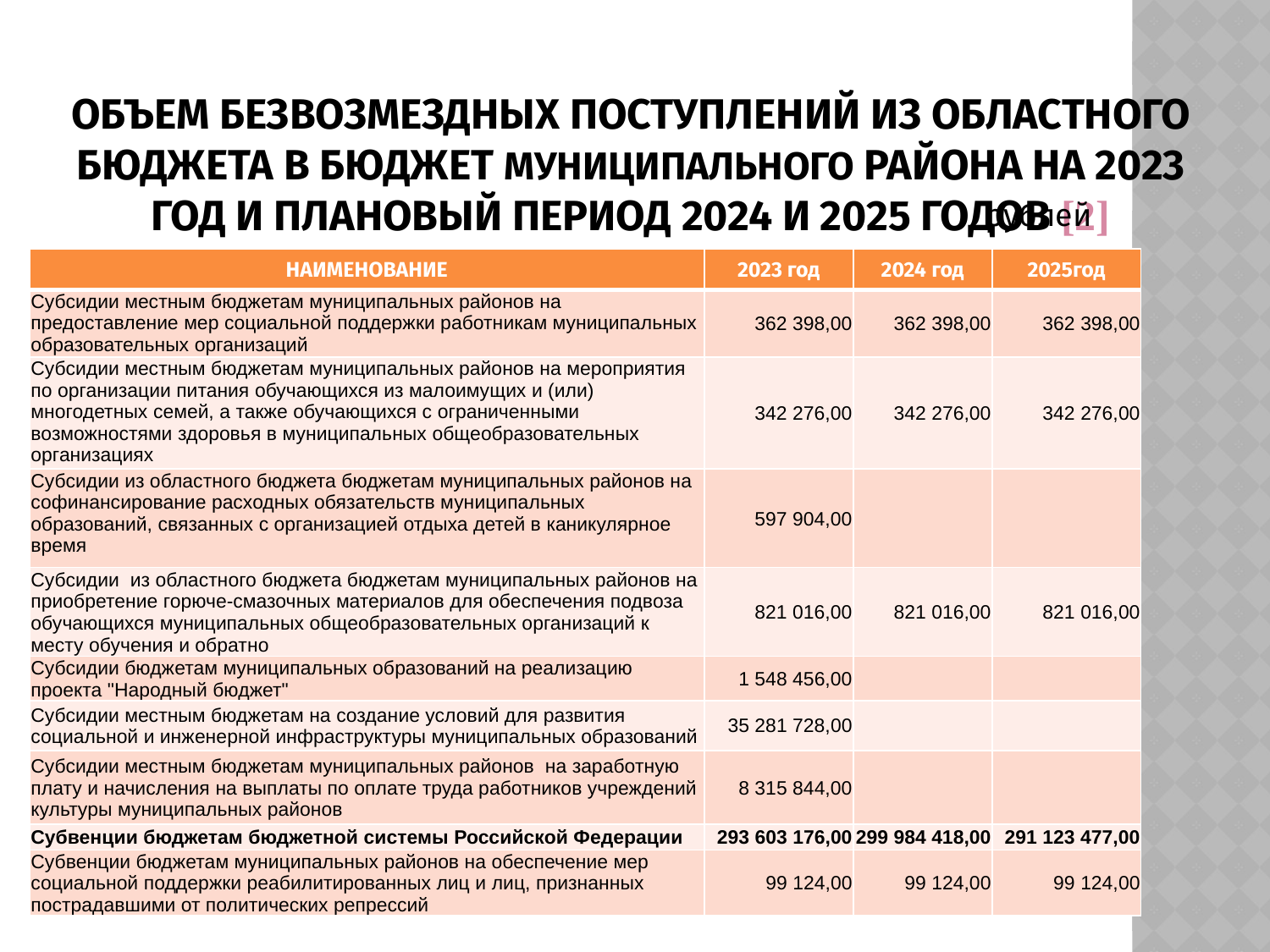

# ОБЪЕМ БЕЗВОЗМЕЗДНЫХ ПОСТУПЛЕНИЙ ИЗ ОБЛАСТНОГО БЮДЖЕТА В БЮДЖЕТ МУНИЦИПАЛЬНОГО РАЙОНА НА 2023 ГОД И ПЛАНОВЫЙ ПЕРИОД 2024 И 2025 ГОДОВ [2]
рублей
| НАИМЕНОВАНИЕ | 2023 год | 2024 год | 2025год |
| --- | --- | --- | --- |
| Субсидии местным бюджетам муниципальных районов на предоставление мер социальной поддержки работникам муниципальных образовательных организаций | 362 398,00 | 362 398,00 | 362 398,00 |
| Субсидии местным бюджетам муниципальных районов на мероприятия по организации питания обучающихся из малоимущих и (или) многодетных семей, а также обучающихся с ограниченными возможностями здоровья в муниципальных общеобразовательных организациях | 342 276,00 | 342 276,00 | 342 276,00 |
| Субсидии из областного бюджета бюджетам муниципальных районов на софинансирование расходных обязательств муниципальных образований, связанных с организацией отдыха детей в каникулярное время | 597 904,00 |  |  |
| Субсидии из областного бюджета бюджетам муниципальных районов на приобретение горюче-смазочных материалов для обеспечения подвоза обучающихся муниципальных общеобразовательных организаций к месту обучения и обратно | 821 016,00 | 821 016,00 | 821 016,00 |
| Субсидии бюджетам муниципальных образований на реализацию проекта "Народный бюджет" | 1 548 456,00 |  |  |
| Субсидии местным бюджетам на создание условий для развития социальной и инженерной инфраструктуры муниципальных образований | 35 281 728,00 |  |  |
| Субсидии местным бюджетам муниципальных районов на заработную плату и начисления на выплаты по оплате труда работников учреждений культуры муниципальных районов | 8 315 844,00 |  |  |
| Субвенции бюджетам бюджетной системы Российской Федерации | 293 603 176,00 | 299 984 418,00 | 291 123 477,00 |
| Субвенции бюджетам муниципальных районов на обеспечение мер социальной поддержки реабилитированных лиц и лиц, признанных пострадавшими от политических репрессий | 99 124,00 | 99 124,00 | 99 124,00 |